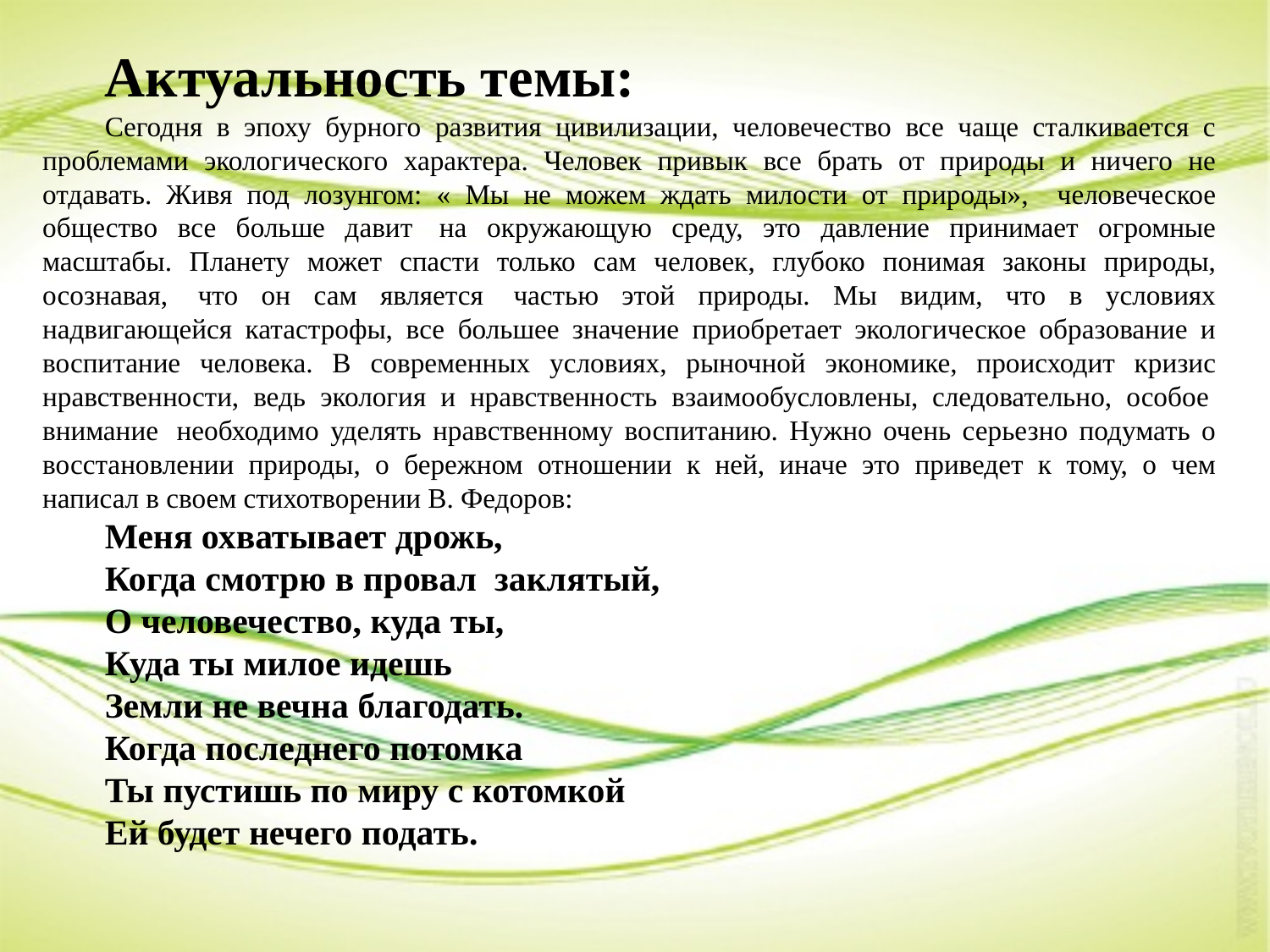

Актуальность темы:
Сегодня в эпоху бурного развития цивилизации, человечество все чаще сталкивается с проблемами экологического характера. Человек привык все брать от природы и ничего не отдавать. Живя под лозунгом: « Мы не можем ждать милости от природы»,  человеческое общество все больше давит  на окружающую среду, это давление принимает огромные масштабы. Планету может спасти только сам человек, глубоко понимая законы природы, осознавая,  что он сам является  частью этой природы. Мы видим, что в условиях надвигающейся катастрофы, все большее значение приобретает экологическое образование и воспитание человека. В современных условиях, рыночной экономике, происходит кризис нравственности, ведь экология и нравственность взаимообусловлены, следовательно, особое  внимание  необходимо уделять нравственному воспитанию. Нужно очень серьезно подумать о восстановлении природы, о бережном отношении к ней, иначе это приведет к тому, о чем написал в своем стихотворении В. Федоров:
Меня охватывает дрожь,
Когда смотрю в провал  заклятый,
О человечество, куда ты,
Куда ты милое идешь
Земли не вечна благодать.
Когда последнего потомка
Ты пустишь по миру с котомкой
Ей будет нечего подать.